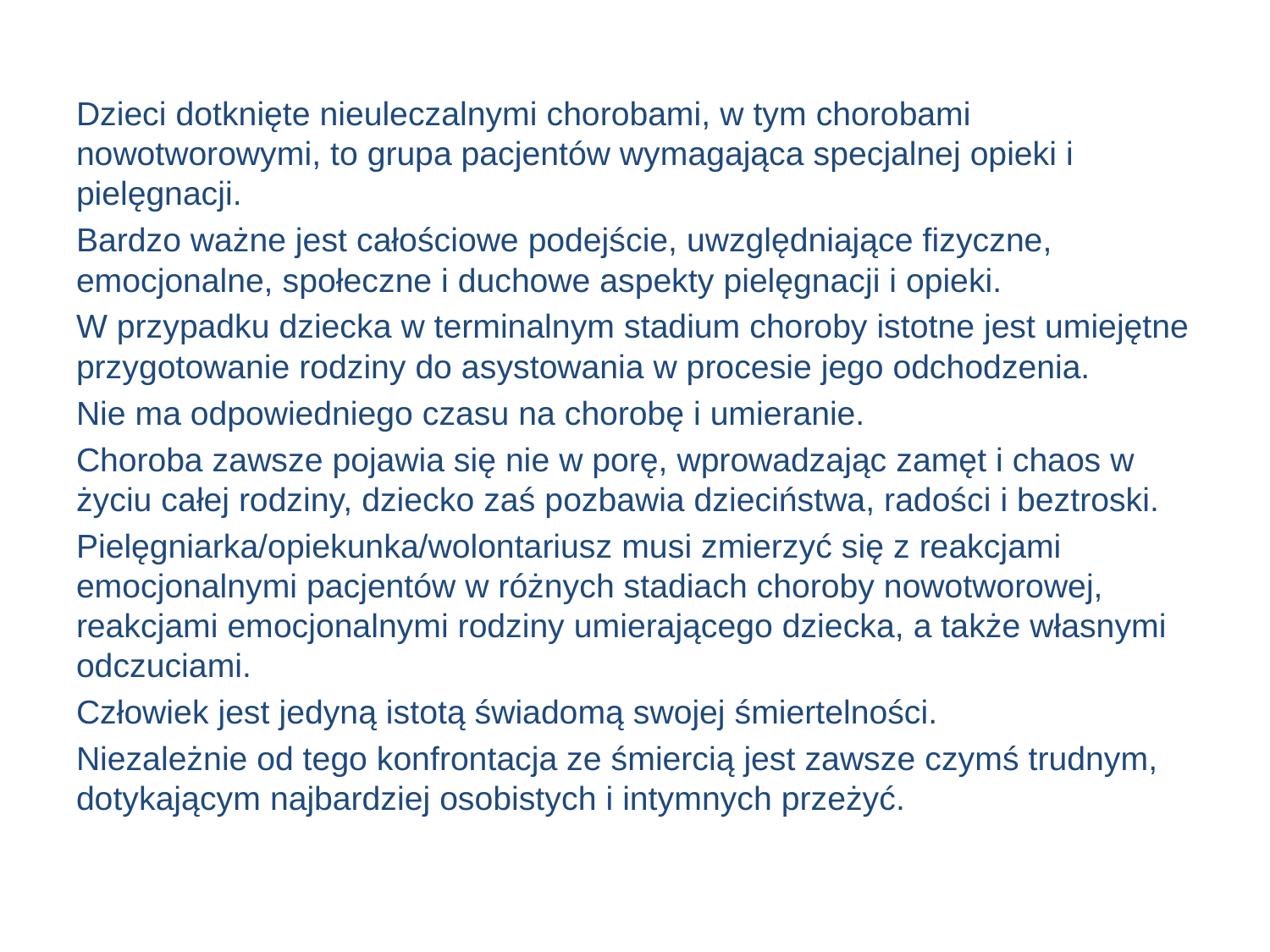

Dzieci dotknięte nieuleczalnymi chorobami, w tym chorobami nowotworowymi, to grupa pacjentów wymagająca specjalnej opieki i pielęgnacji.
Bardzo ważne jest całościowe podejście, uwzględniające fizyczne, emocjonalne, społeczne i duchowe aspekty pielęgnacji i opieki.
W przypadku dziecka w terminalnym stadium choroby istotne jest umiejętne przygotowanie rodziny do asystowania w procesie jego odchodzenia.
Nie ma odpowiedniego czasu na chorobę i umieranie.
Choroba zawsze pojawia się nie w porę, wprowadzając zamęt i chaos w życiu całej rodziny, dziecko zaś pozbawia dzieciństwa, radości i beztroski.
Pielęgniarka/opiekunka/wolontariusz musi zmierzyć się z reakcjami emocjonalnymi pacjentów w różnych stadiach choroby nowotworowej, reakcjami emocjonalnymi rodziny umierającego dziecka, a także własnymi odczuciami.
Człowiek jest jedyną istotą świadomą swojej śmiertelności.
Niezależnie od tego konfrontacja ze śmiercią jest zawsze czymś trudnym, dotykającym najbardziej osobistych i intymnych przeżyć.